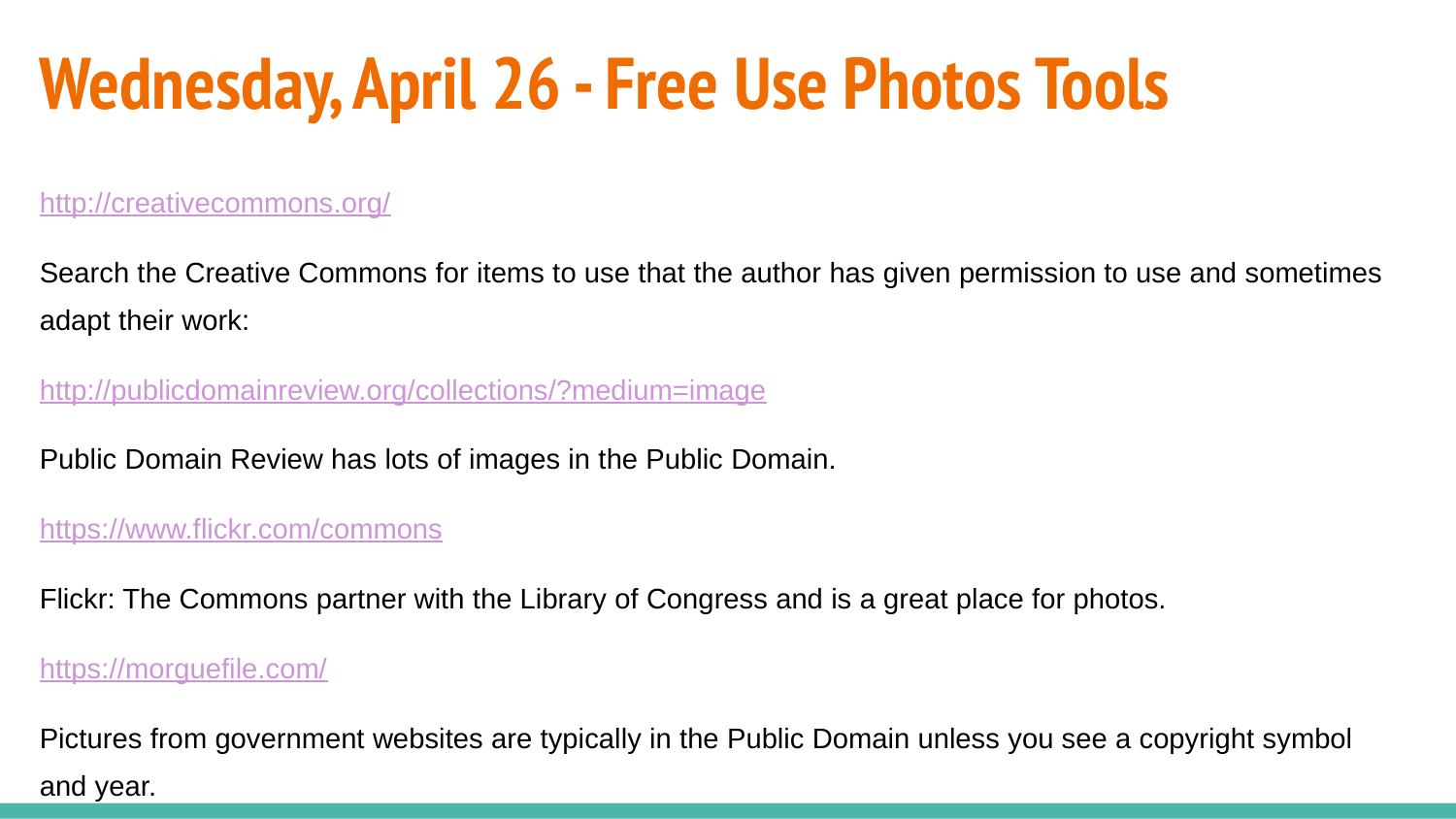

# Wednesday, April 26 - Free Use Photos Tools
http://creativecommons.org/
Search the Creative Commons for items to use that the author has given permission to use and sometimes adapt their work:
http://publicdomainreview.org/collections/?medium=image
Public Domain Review has lots of images in the Public Domain.
https://www.flickr.com/commons
Flickr: The Commons partner with the Library of Congress and is a great place for photos.
https://morguefile.com/
Pictures from government websites are typically in the Public Domain unless you see a copyright symbol and year.